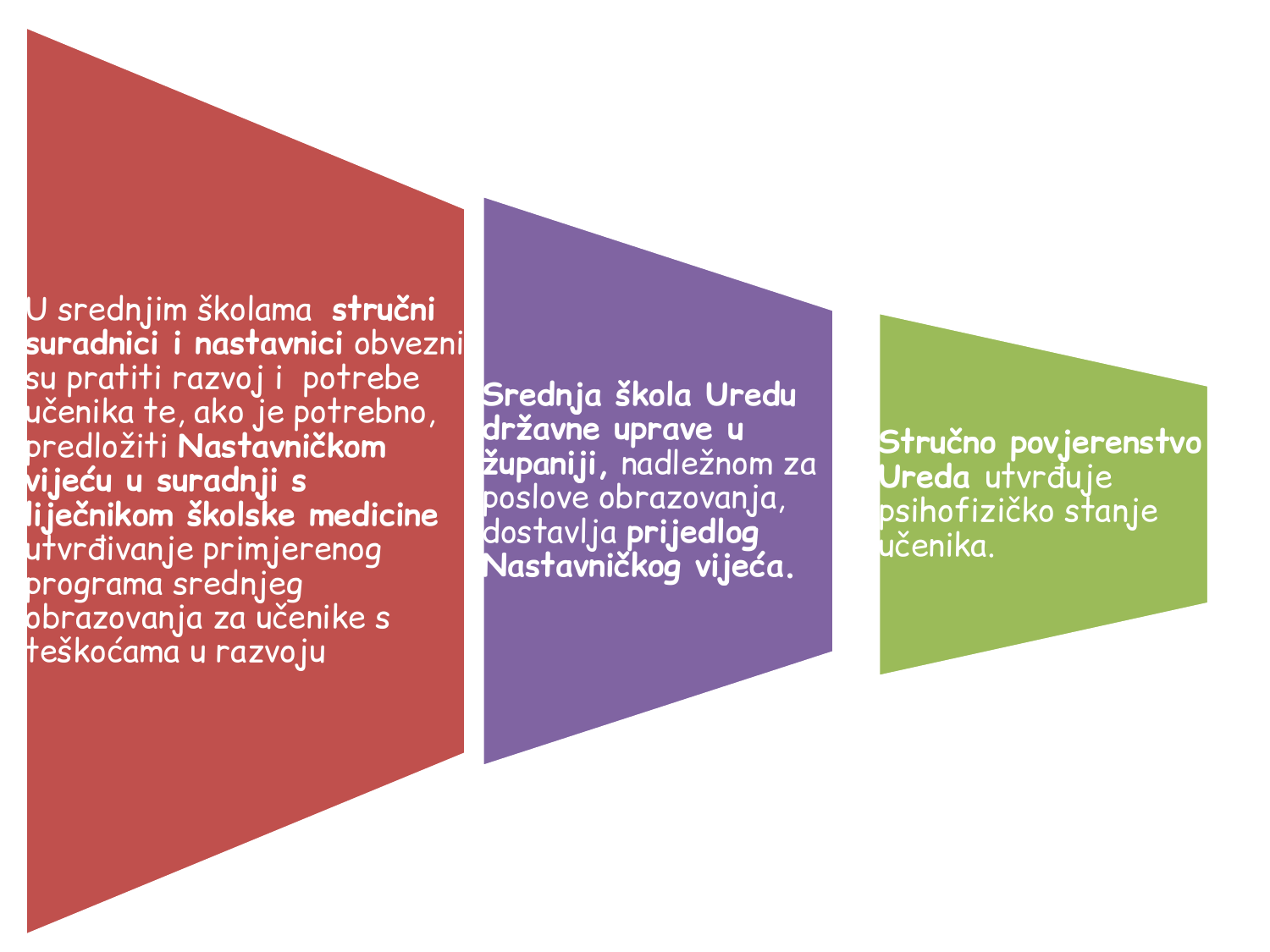

U srednjim školama  stručni suradnici i nastavnici obvezni su pratiti razvoj i  potrebe učenika te, ako je potrebno, predložiti Nastavničkom vijeću u suradnji s liječnikom školske medicine utvrđivanje primjerenog programa srednjeg obrazovanja za učenike s teškoćama u razvoju
Stručno povjerenstvo Ureda utvrđuje psihofizičko stanje učenika.
Srednja škola Uredu državne uprave u županiji, nadležnom za poslove obrazovanja, dostavlja prijedlog Nastavničkog vijeća.